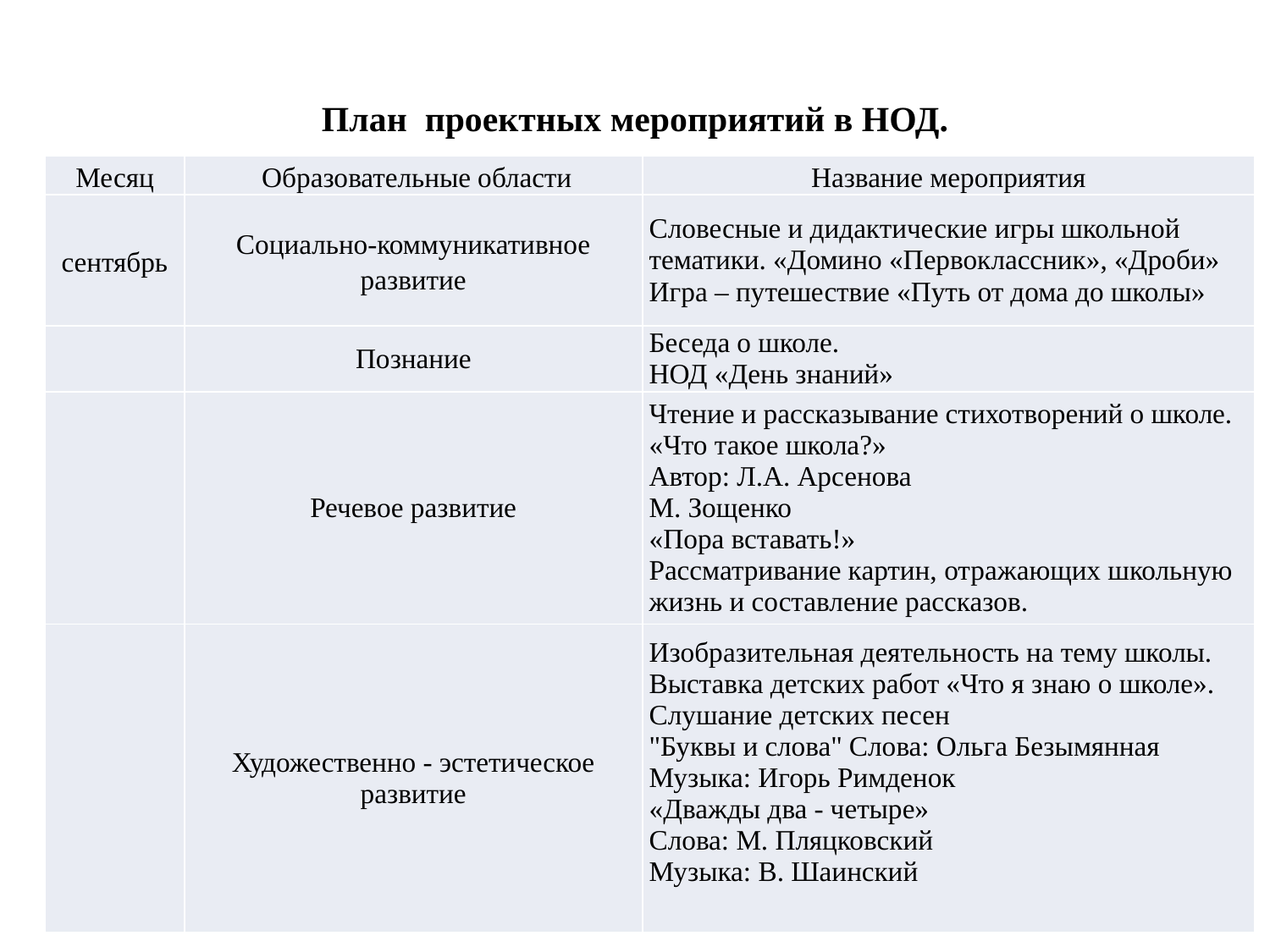

# План  проектных мероприятий в НОД.
| Месяц | Образовательные области | Название мероприятия |
| --- | --- | --- |
| сентябрь | Социально-коммуникативное развитие | Словесные и дидактические игры школьной тематики. «Домино «Первоклассник», «Дроби» Игра – путешествие «Путь от дома до школы» |
|  | Познание | Беседа о школе. НОД «День знаний» |
|  | Речевое развитие | Чтение и рассказывание стихотворений о школе. «Что такое школа?» Автор: Л.А. Арсенова M. Зощенко «Пора вставать!» Рассматривание картин, отражающих школьную жизнь и составление рассказов. |
|  | Художественно - эстетическое развитие | Изобразительная деятельность на тему школы. Выставка детских работ «Что я знаю о школе». Слушание детских песен "Буквы и слова" Слова: Ольга Безымянная Музыка: Игорь Римденок «Дважды два - четыре» Слова: М. Пляцковский  Музыка: В. Шаинский |